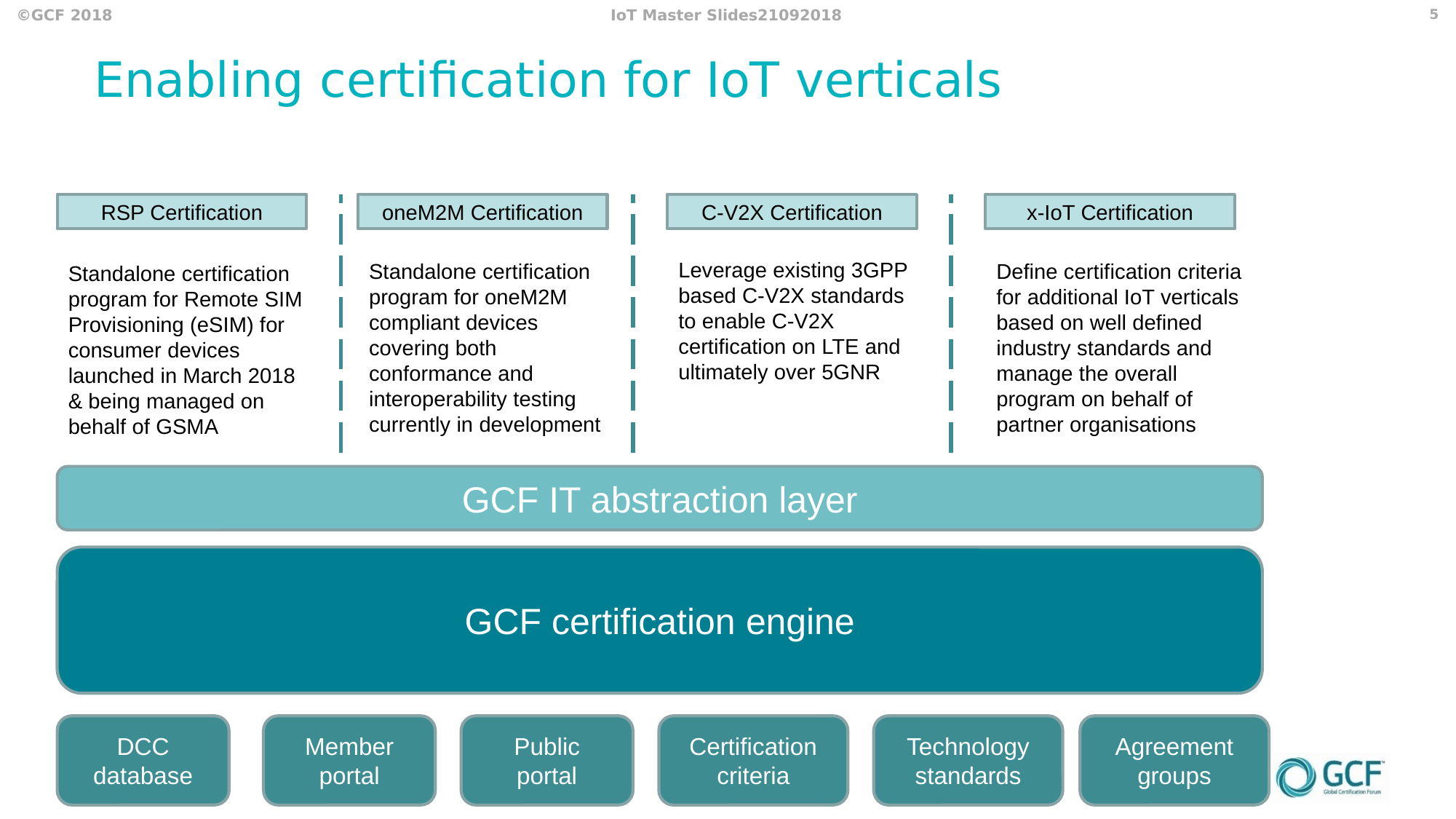

IoT Master Slides21092018
5
# Enabling certification for IoT verticals
RSP Certification
oneM2M Certification
C-V2X Certification
x-IoT Certification
Leverage existing 3GPP based C-V2X standards to enable C-V2X certification on LTE and ultimately over 5GNR
Define certification criteria for additional IoT verticals based on well defined industry standards and manage the overall program on behalf of partner organisations
Standalone certification program for oneM2M compliant devices covering both conformance and interoperability testing currently in development
Standalone certification program for Remote SIM Provisioning (eSIM) for consumer devices launched in March 2018 & being managed on behalf of GSMA
GCF IT abstraction layer
GCF certification engine
DCC database
Member
portal
Public
portal
Certification criteria
Technology
standards
Agreement
groups